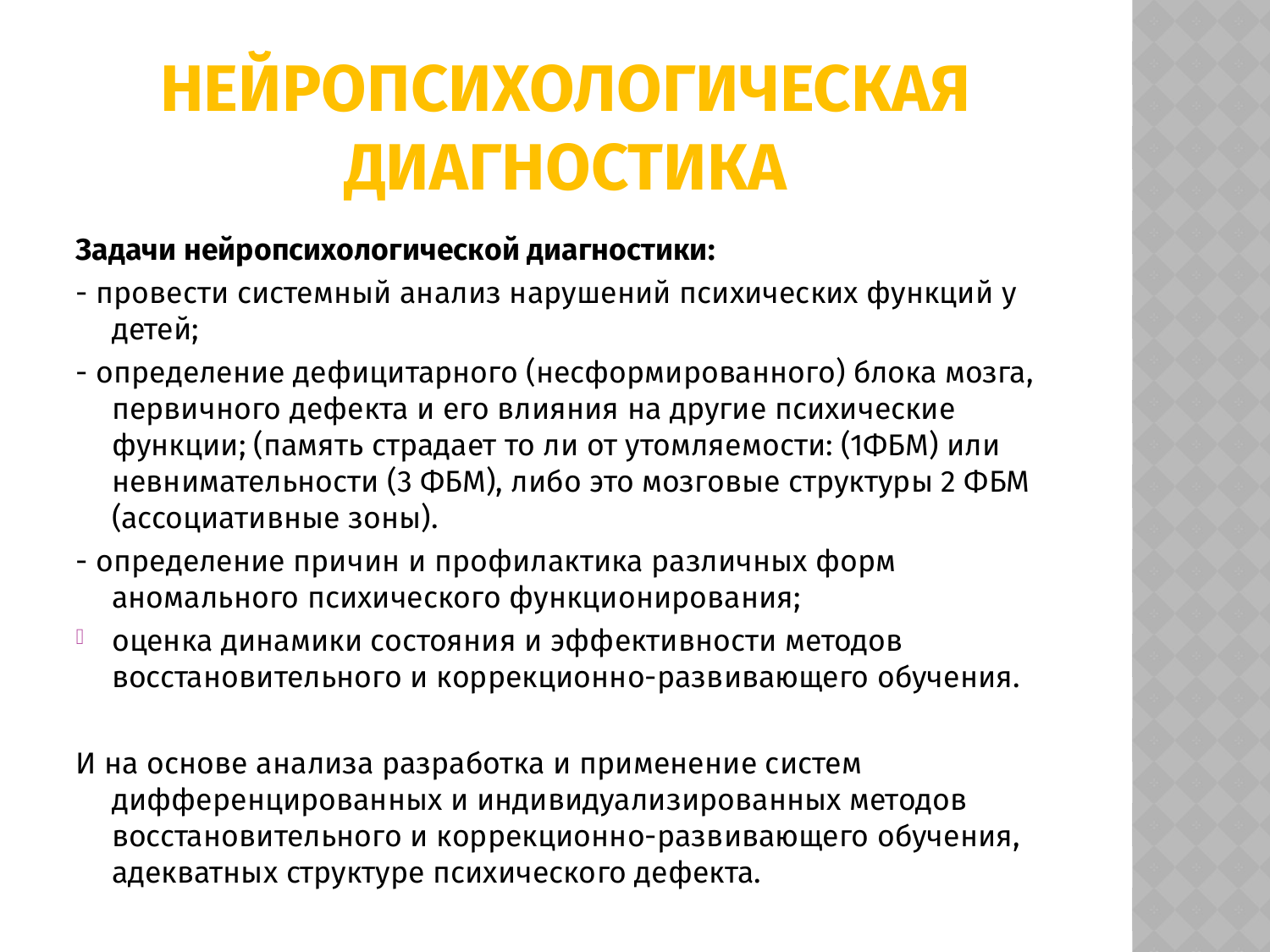

# Нейропсихологическая диагностика
Задачи нейропсихологической диагностики:
- провести системный анализ нарушений психических функций у  детей;
- определение дефицитарного (несформированного) блока мозга, первичного дефекта и его влияния на другие психические функции; (память страдает то ли от утомляемости: (1ФБМ) или невнимательности (3 ФБМ), либо это мозговые структуры 2 ФБМ (ассоциативные зоны).
- определение причин и профилактика различных форм аномального психического функционирования;
оценка динамики состояния и эффективности методов восстановительного и коррекционно-развивающего обучения.

И на основе анализа разработка и применение систем дифференцированных и индивидуализированных методов восстановительного и коррекционно-развивающего обучения, адекватных структуре психического дефекта.